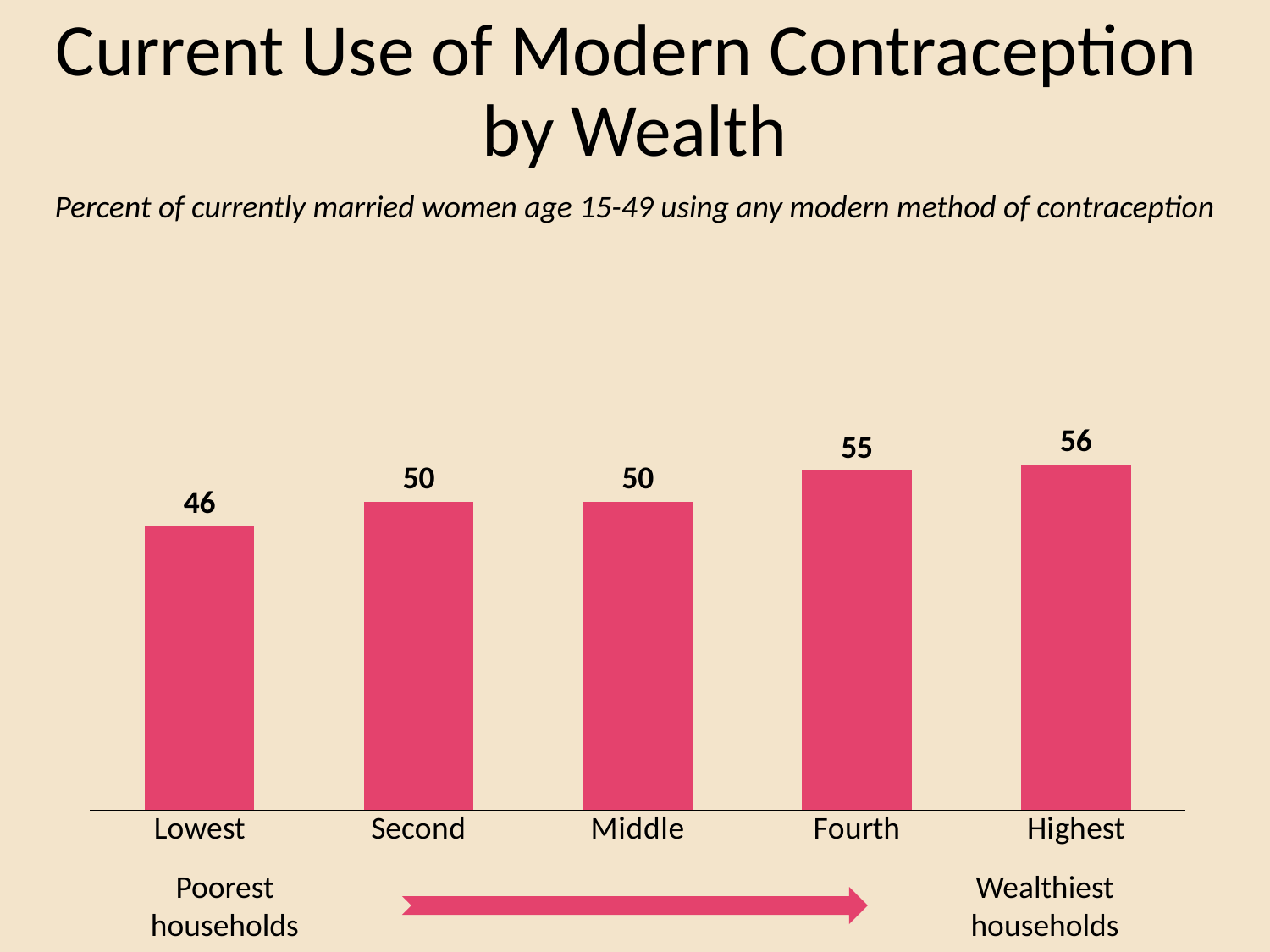

# Current Use of Modern Contraception by Wealth
Percent of currently married women age 15-49 using any modern method of contraception

### Chart

| Category | Column1 |
|---|---|
| Lowest | 46.0 |
| Second | 50.0 |
| Middle | 50.0 |
| Fourth | 55.0 |
| Highest | 56.0 |
Poorest households
Wealthiest households